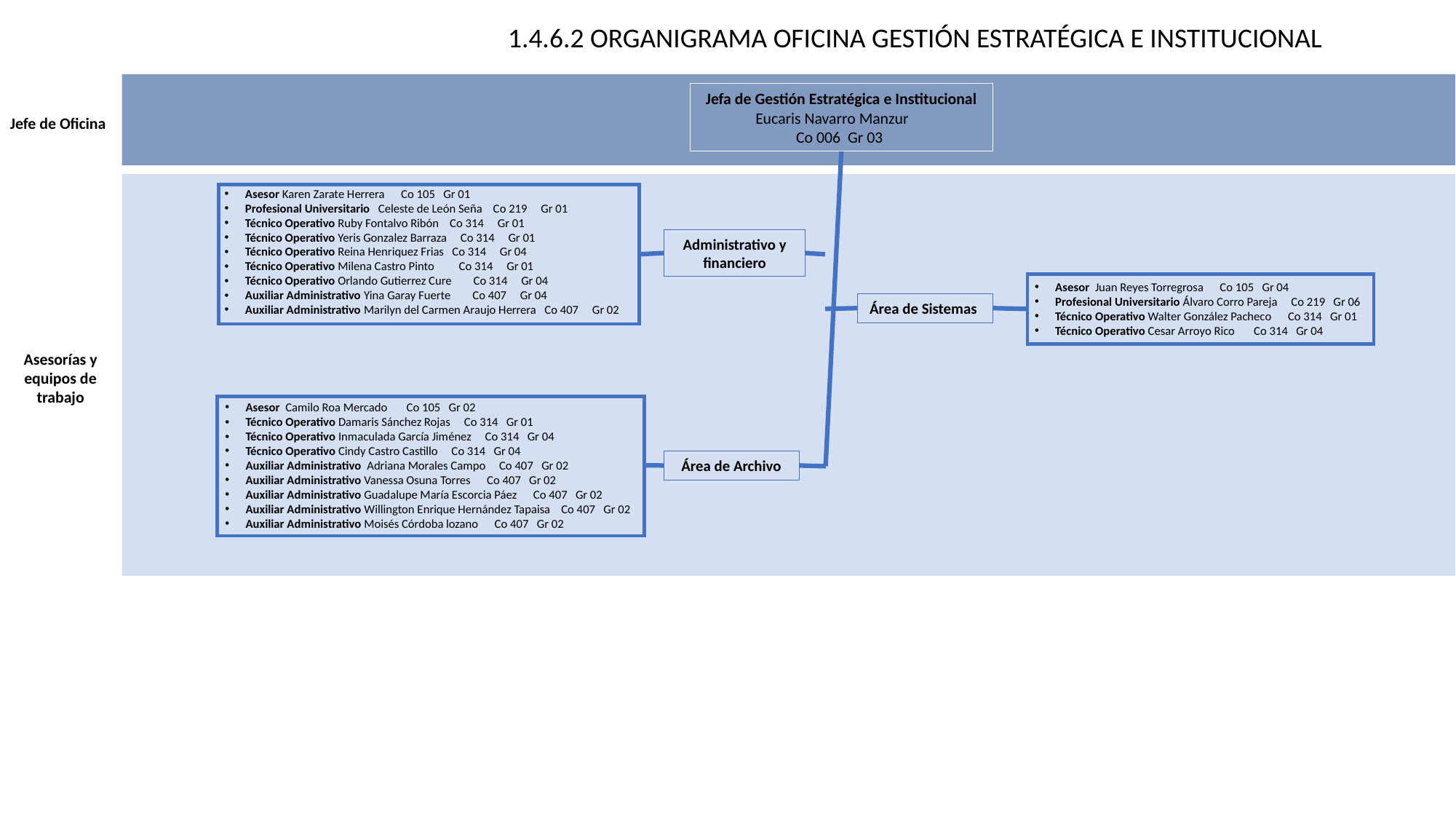

1.4.6.2 ORGANIGRAMA OFICINA GESTIÓN ESTRATÉGICA E INSTITUCIONAL

Jefa de Gestión Estratégica e Institucional
Eucaris Navarro Manzur
Co 006  Gr 03
Jefe de Oficina

Asesor Karen Zarate Herrera      Co 105   Gr 01
Profesional Universitario   Celeste de León Seña    Co 219     Gr 01
Técnico Operativo Ruby Fontalvo Ribón    Co 314     Gr 01
Técnico Operativo Yeris Gonzalez Barraza     Co 314     Gr 01
Técnico Operativo Reina Henriquez Frias   Co 314     Gr 04
Técnico Operativo Milena Castro Pinto         Co 314     Gr 01
Técnico Operativo Orlando Gutierrez Cure        Co 314     Gr 04
Auxiliar Administrativo Yina Garay Fuerte        Co 407     Gr 04
Auxiliar Administrativo Marilyn del Carmen Araujo Herrera   Co 407     Gr 02

Administrativo y financiero

Asesor  Juan Reyes Torregrosa      Co 105   Gr 04
Profesional Universitario Álvaro Corro Pareja     Co 219   Gr 06
Técnico Operativo Walter González Pacheco      Co 314   Gr 01
Técnico Operativo Cesar Arroyo Rico       Co 314   Gr 04
Área de Sistemas
Asesorías y equipos de trabajo
Asesor  Camilo Roa Mercado       Co 105   Gr 02
Técnico Operativo Damaris Sánchez Rojas     Co 314   Gr 01
Técnico Operativo Inmaculada García Jiménez     Co 314   Gr 04
Técnico Operativo Cindy Castro Castillo     Co 314   Gr 04
Auxiliar Administrativo  Adriana Morales Campo     Co 407   Gr 02
Auxiliar Administrativo Vanessa Osuna Torres      Co 407   Gr 02
Auxiliar Administrativo Guadalupe María Escorcia Páez      Co 407   Gr 02
Auxiliar Administrativo Willington Enrique Hernández Tapaisa    Co 407   Gr 02
Auxiliar Administrativo Moisés Córdoba lozano      Co 407   Gr 02

Área de Archivo